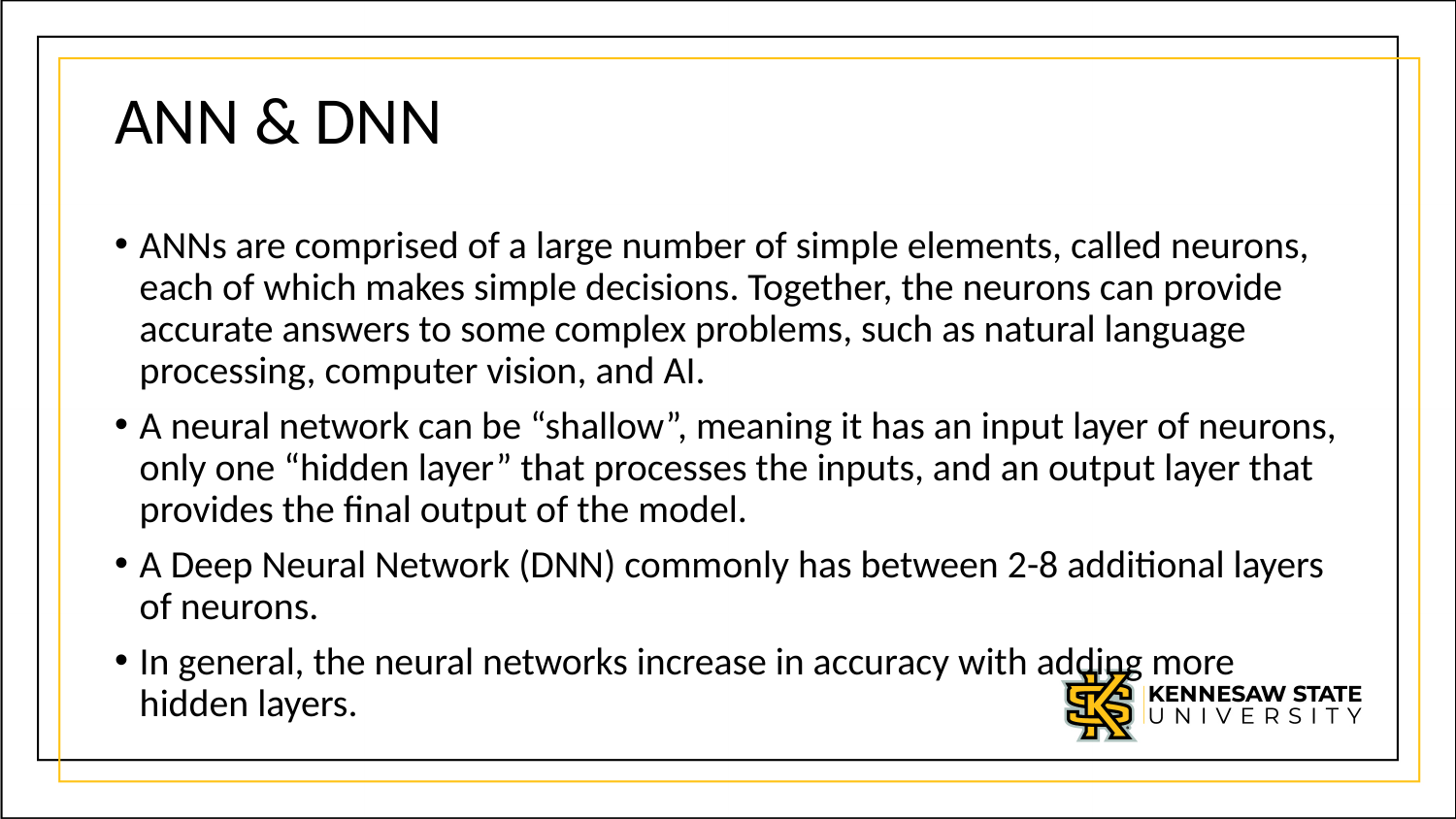

# ANN & DNN
ANNs are comprised of a large number of simple elements, called neurons, each of which makes simple decisions. Together, the neurons can provide accurate answers to some complex problems, such as natural language processing, computer vision, and AI.
A neural network can be “shallow”, meaning it has an input layer of neurons, only one “hidden layer” that processes the inputs, and an output layer that provides the final output of the model.
A Deep Neural Network (DNN) commonly has between 2-8 additional layers of neurons.
In general, the neural networks increase in accuracy with adding more hidden layers.